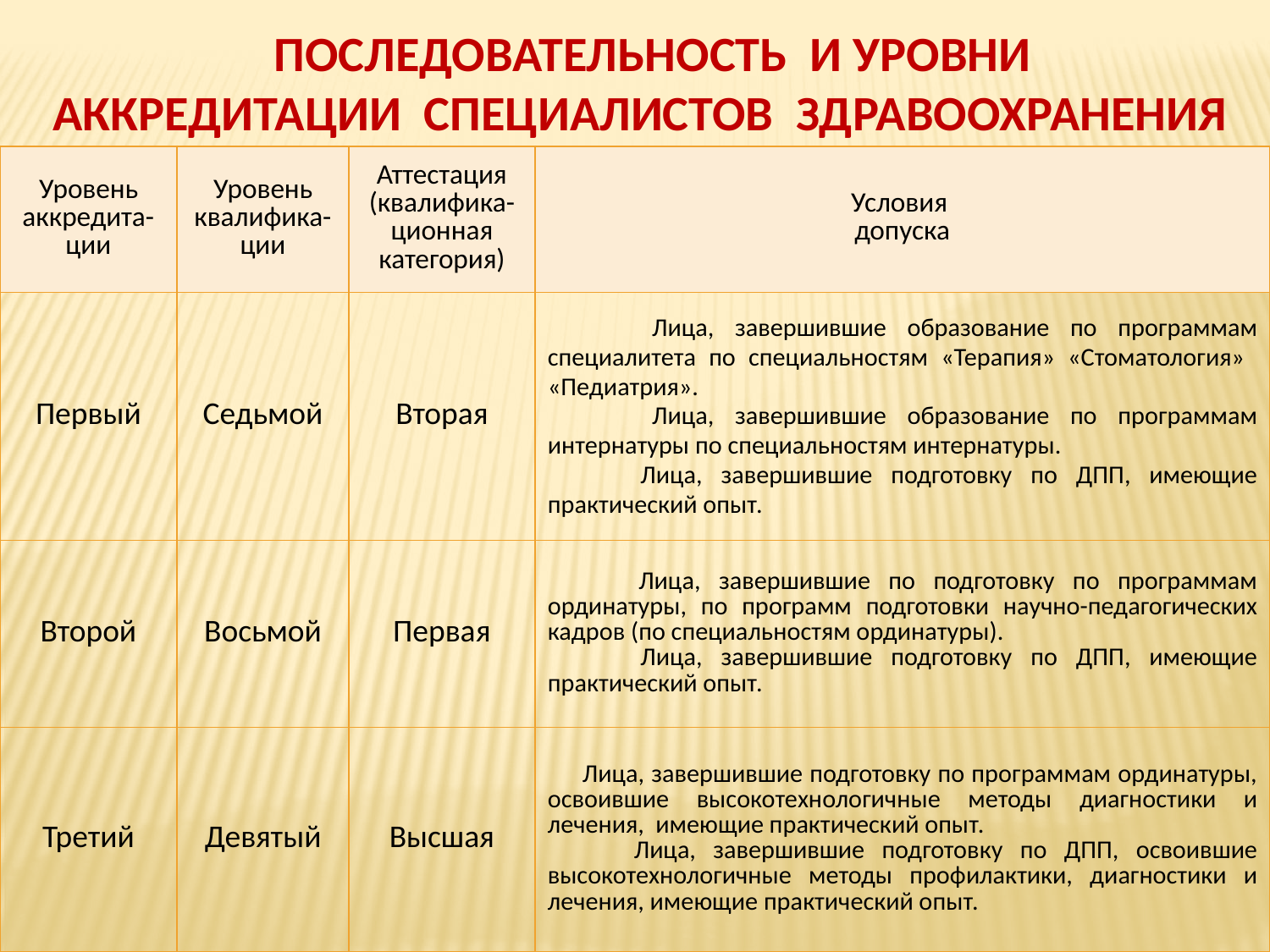

ПОСЛЕДОВАТЕЛЬНОСТЬ  И УРОВНИ
АККРЕДИТАЦИИ  СПЕЦИАЛИСТОВ  ЗДРАВООХРАНЕНИЯ
| Уровень аккредита-ции | Уровень квалифика-ции | Аттестация (квалифика-ционная категория) | Условия допуска |
| --- | --- | --- | --- |
| Первый | Седьмой | Вторая | Лица, завершившие образование по программам специалитета по специальностям «Терапия» «Стоматология» «Педиатрия». Лица, завершившие образование по программам интернатуры по специальностям интернатуры. Лица, завершившие подготовку по ДПП, имеющие практический опыт. |
| Второй | Восьмой | Первая | Лица, завершившие по подготовку по программам ординатуры, по программ подготовки научно-педагогических кадров (по специальностям ординатуры). Лица, завершившие подготовку по ДПП, имеющие практический опыт. |
| Третий | Девятый | Высшая | Лица, завершившие подготовку по программам ординатуры, освоившие высокотехнологичные методы диагностики и лечения, имеющие практический опыт. Лица, завершившие подготовку по ДПП, освоившие высокотехнологичные методы профилактики, диагностики и лечения, имеющие практический опыт. |